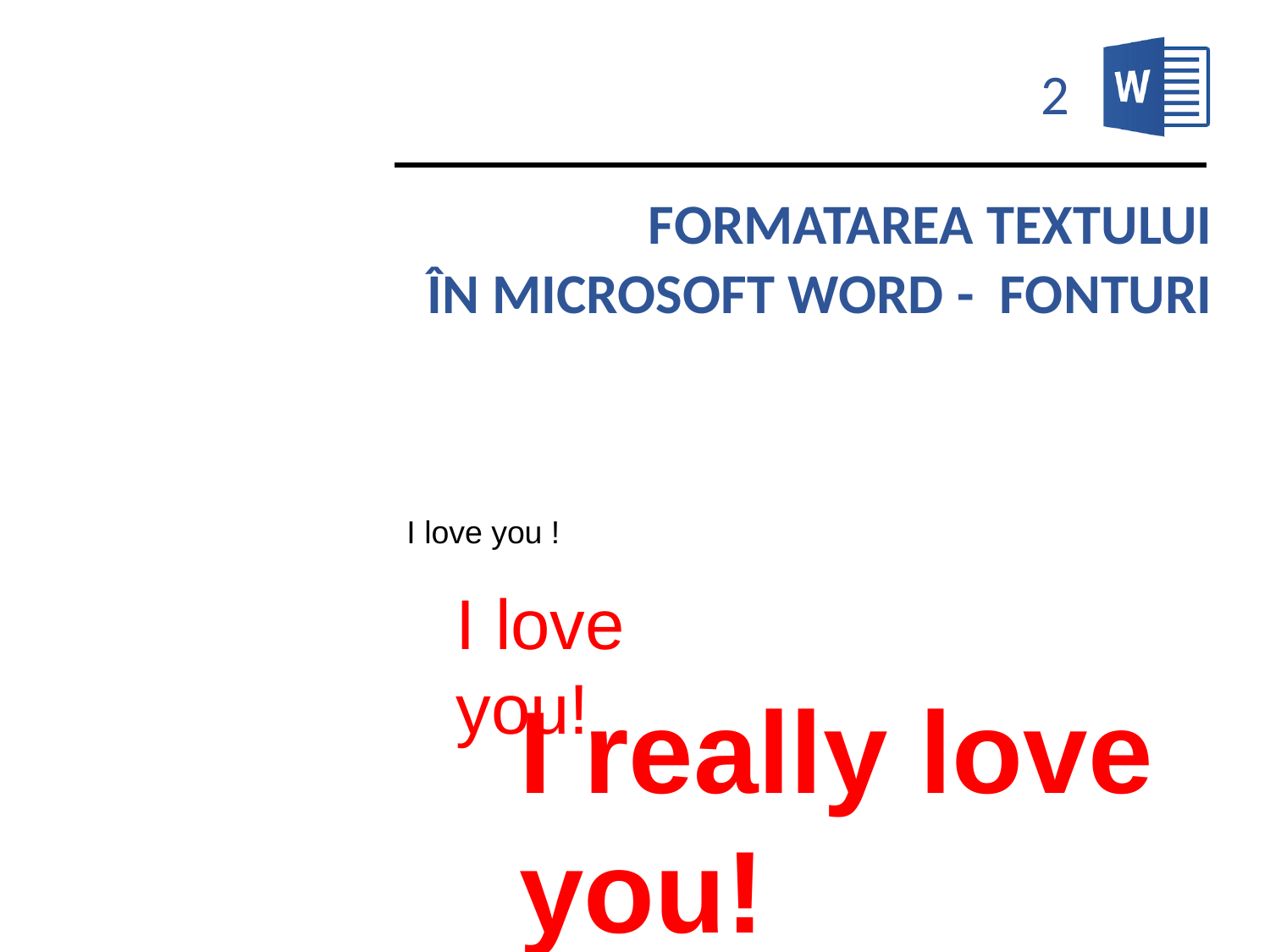

# 2
FORMATAREA TEXTULUI
ÎN MICROSOFT WORD -  FONTURI
I love you !
I love you!
I really love you!